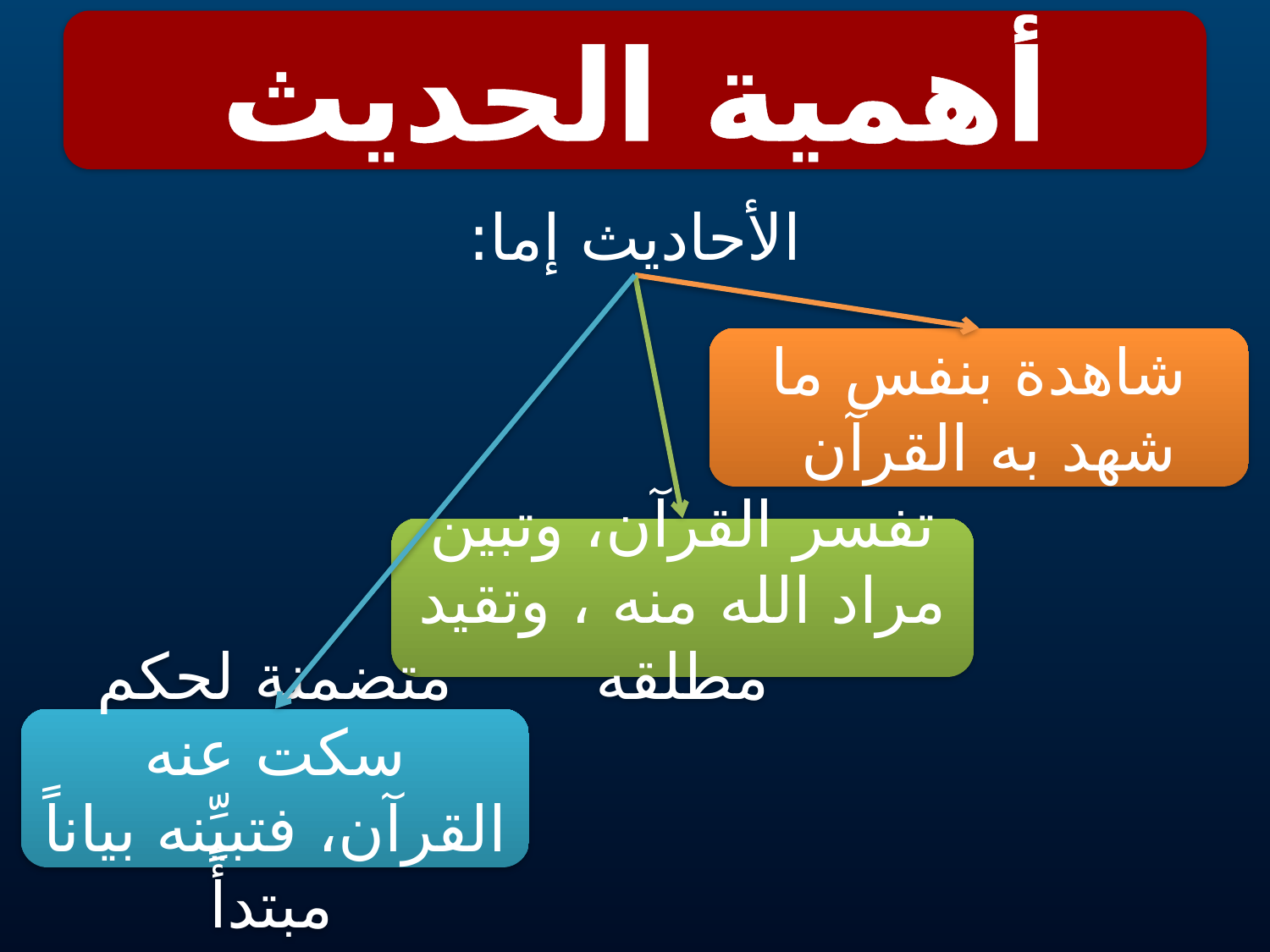

أهمية الحديث
#
الأحاديث إما:
شاهدة بنفس ما شهد به القرآن
تفسر القرآن، وتبين مراد الله منه ، وتقيد مطلقه
متضمنة لحكم سكت عنه القرآن، فتبيِّنه بياناً مبتدأً